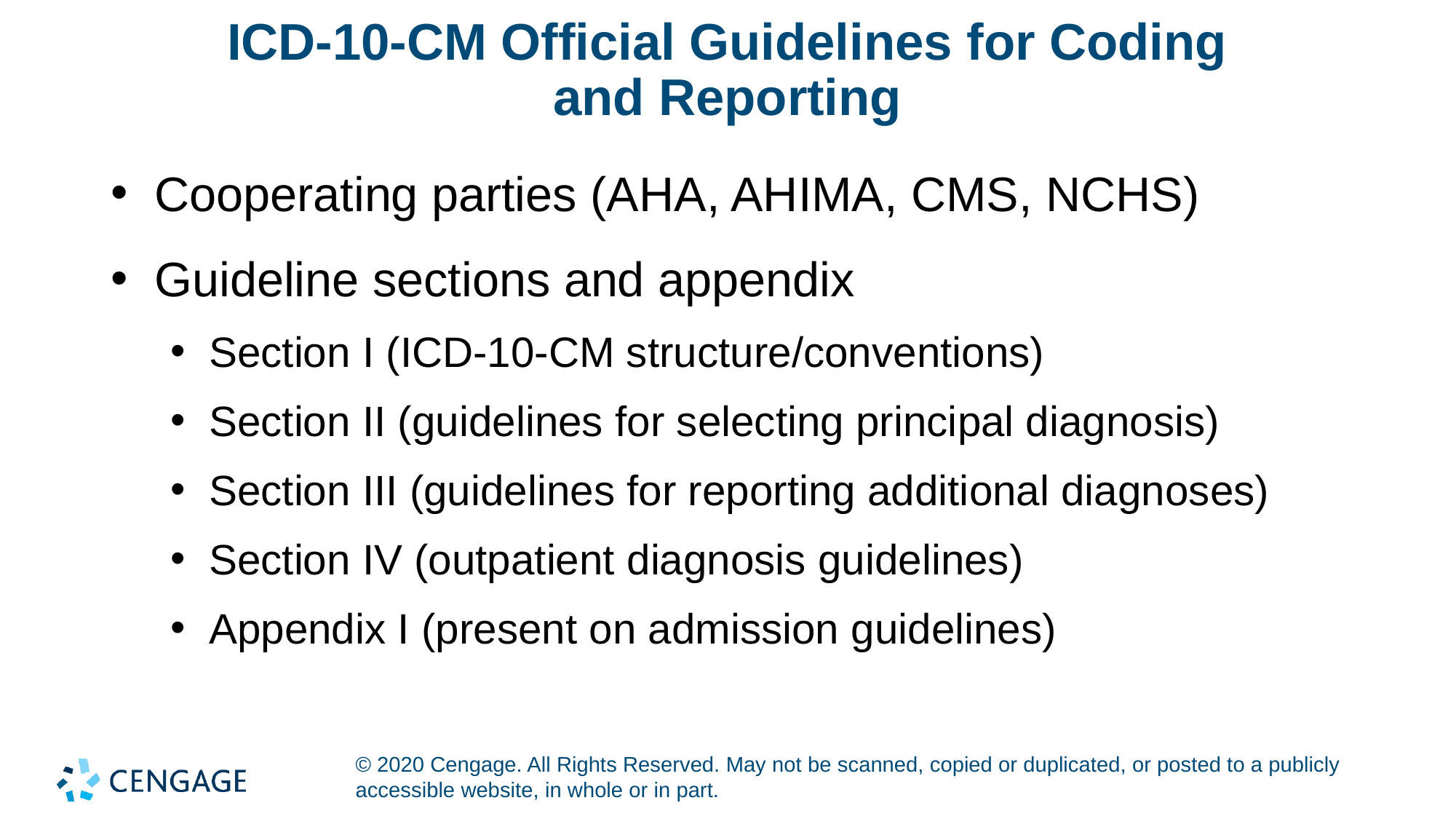

# ICD-10-CM Official Guidelines for Coding and Reporting
Cooperating parties (AHA, AHIMA, CMS, NCHS)
Guideline sections and appendix
Section I (ICD-10-CM structure/conventions)
Section II (guidelines for selecting principal diagnosis)
Section III (guidelines for reporting additional diagnoses)
Section IV (outpatient diagnosis guidelines)
Appendix I (present on admission guidelines)